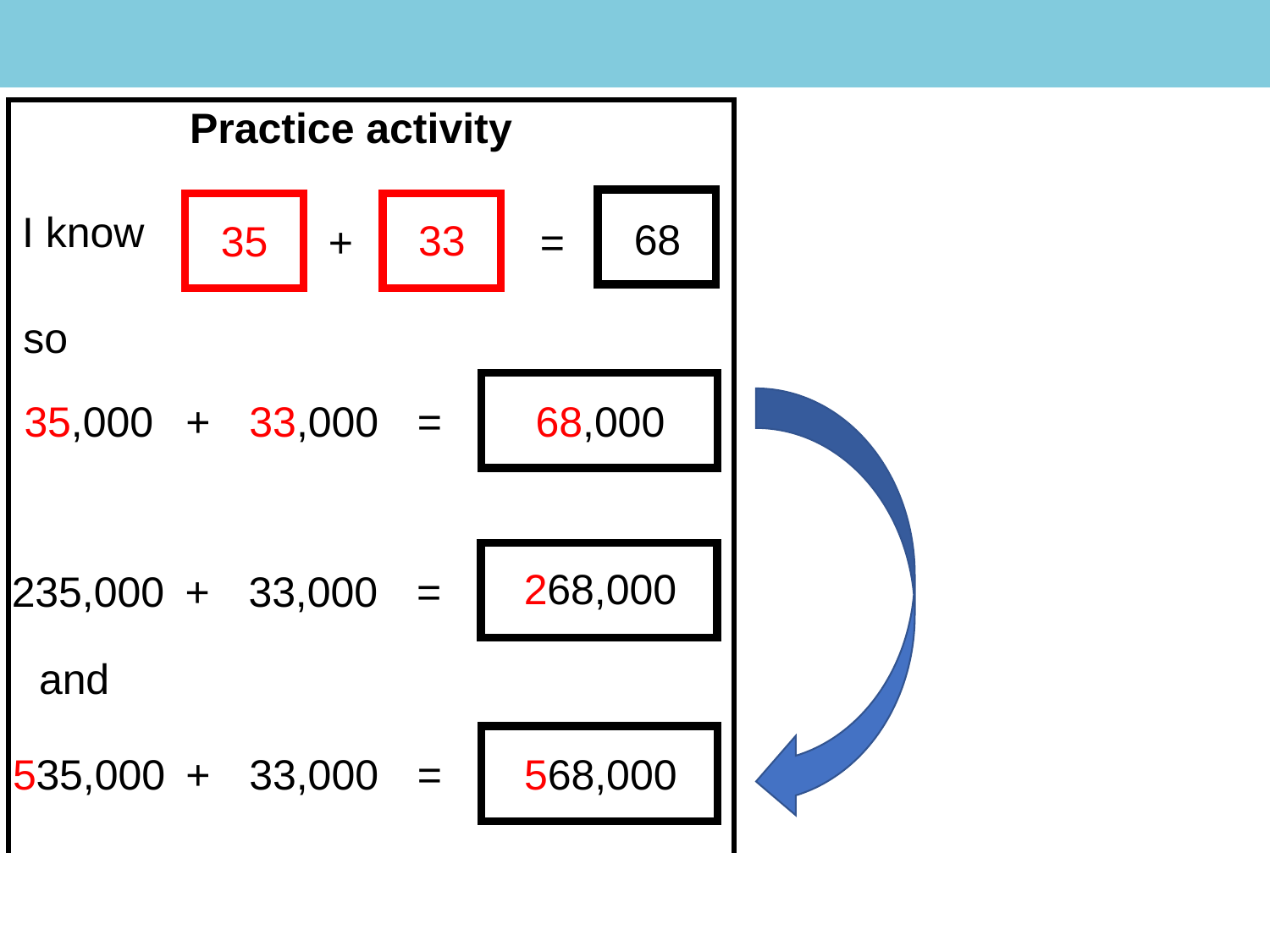

Practice activity

I know
68
33
35
+
=
so

68,000
35,000
+
33,000
=

268,000
235,000
+
33,000
=
and

568,000
5
  35,000
+
33,000
=

because…